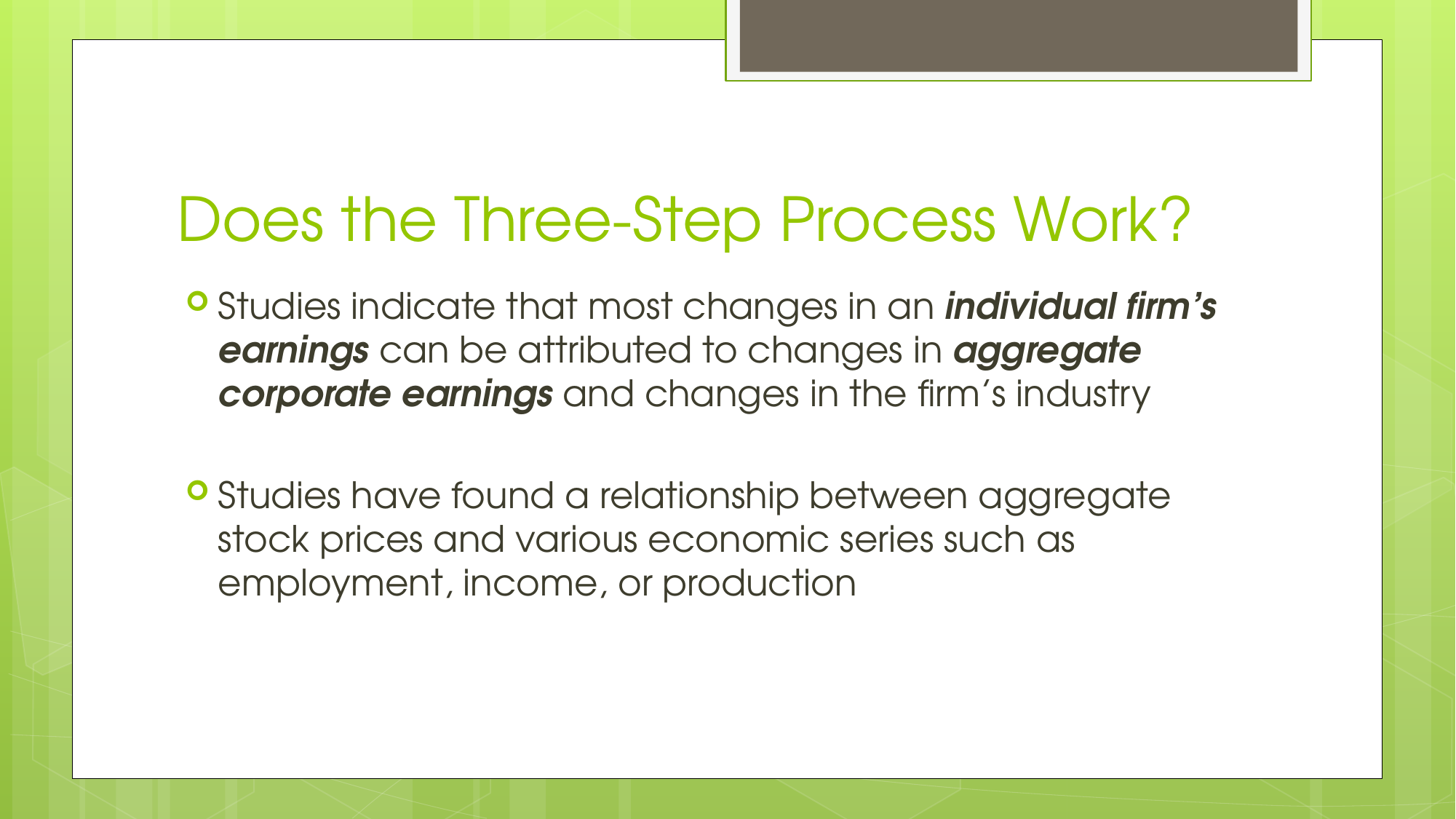

# Does the Three-Step Process Work?
Studies indicate that most changes in an individual firm’s earnings can be attributed to changes in aggregate corporate earnings and changes in the firm’s industry

Studies have found a relationship between aggregate stock prices and various economic series such as employment, income, or production